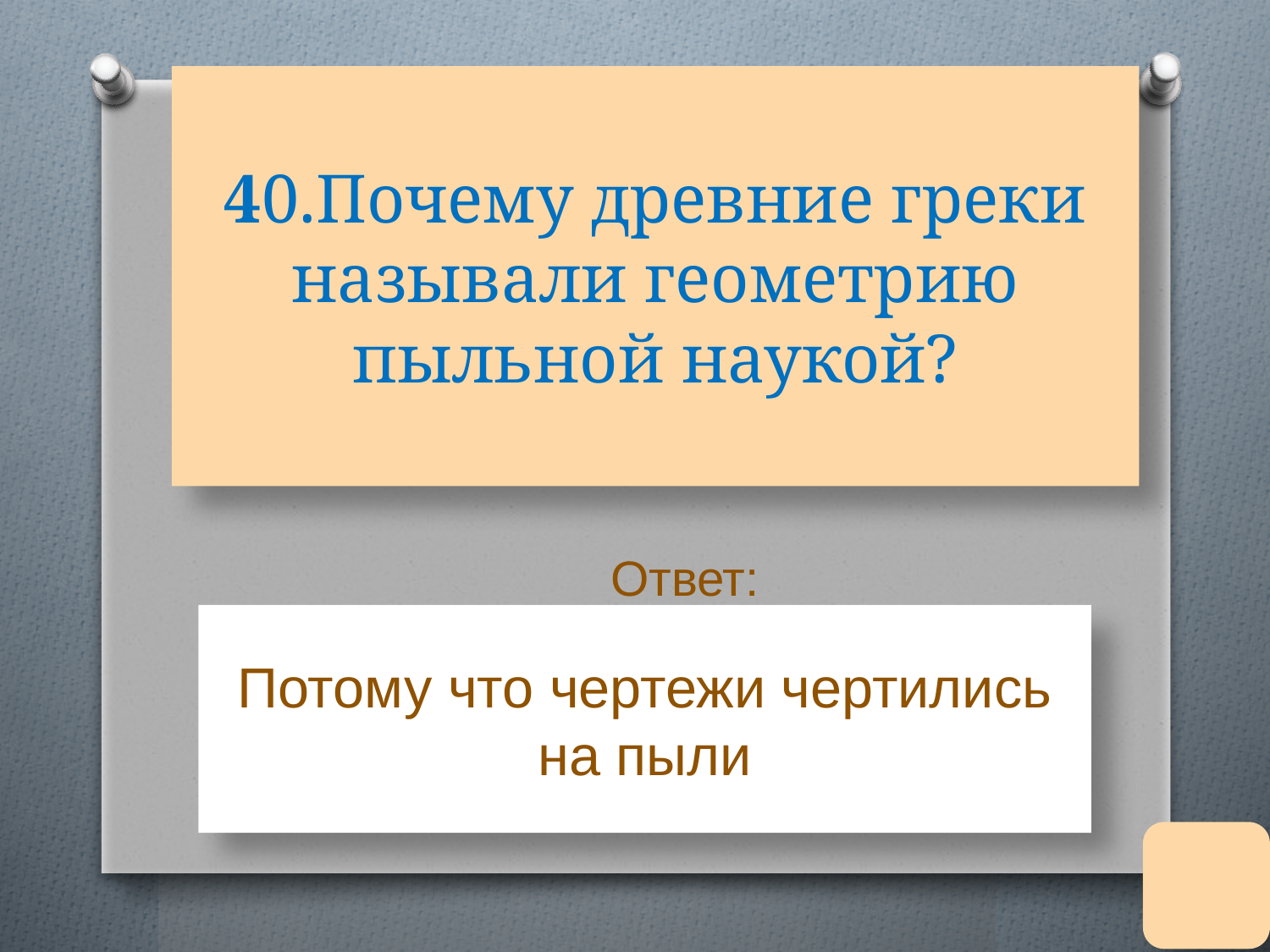

# 40.Почему древние греки называли геометрию пыльной наукой?
Ответ:
Потому что чертежи чертились на пыли